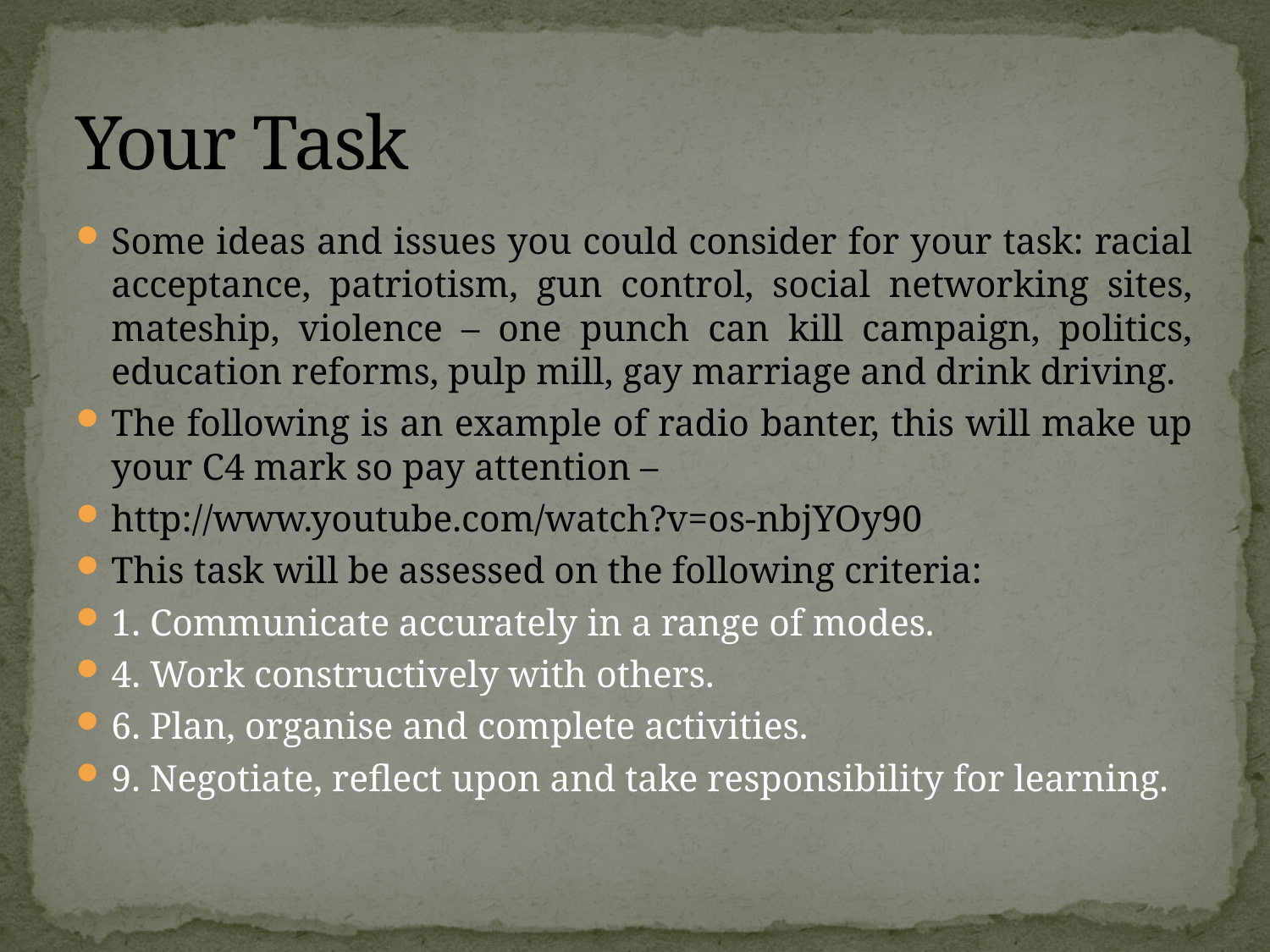

# Your Task
Some ideas and issues you could consider for your task: racial acceptance, patriotism, gun control, social networking sites, mateship, violence – one punch can kill campaign, politics, education reforms, pulp mill, gay marriage and drink driving.
The following is an example of radio banter, this will make up your C4 mark so pay attention –
http://www.youtube.com/watch?v=os-nbjYOy90
This task will be assessed on the following criteria:
1. Communicate accurately in a range of modes.
4. Work constructively with others.
6. Plan, organise and complete activities.
9. Negotiate, reflect upon and take responsibility for learning.